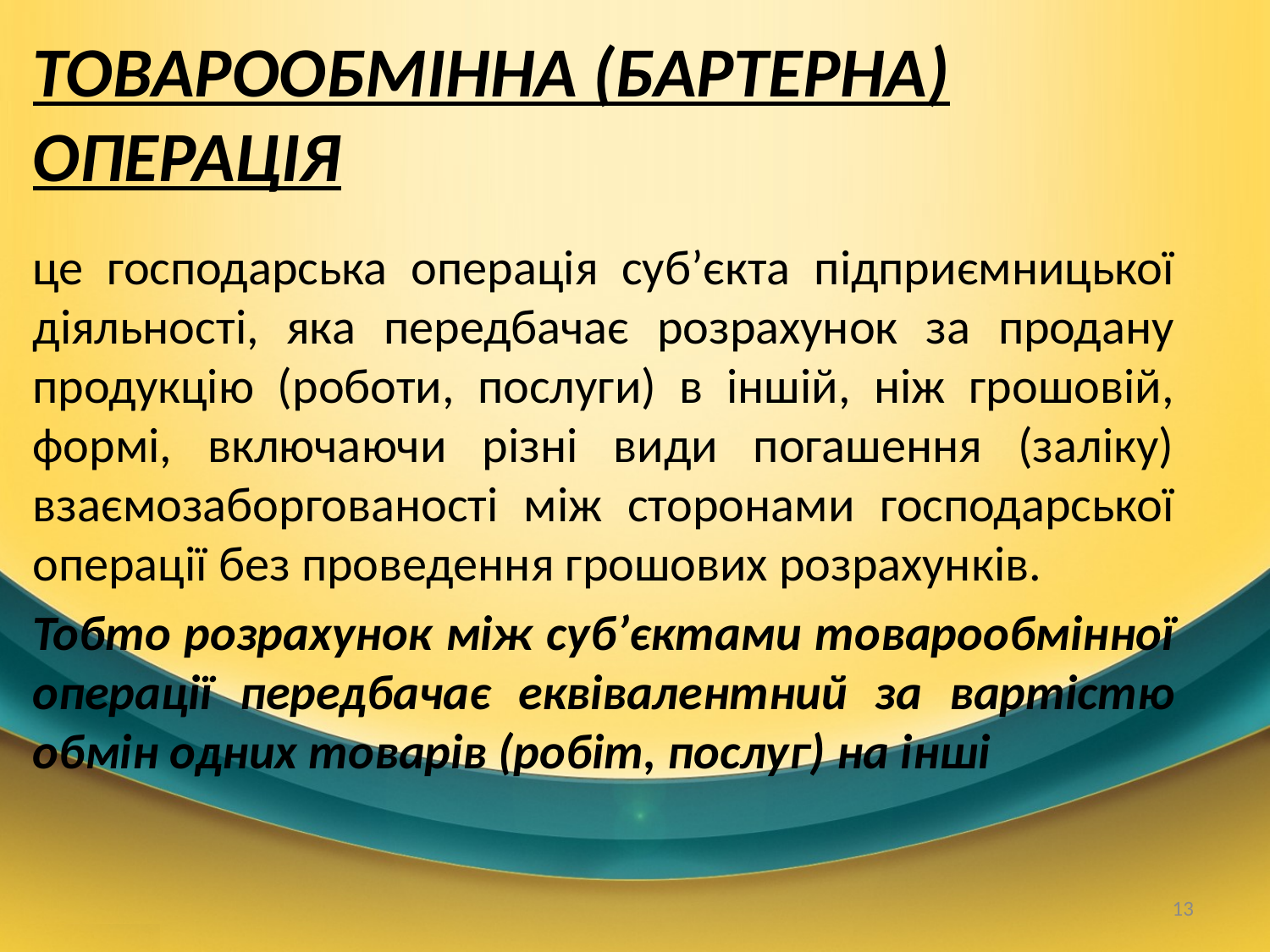

# Товарообмінна (бартерна) операція
це господарська операція суб’єкта підприємницької діяльності, яка передбачає розрахунок за продану продукцію (роботи, послуги) в іншій, ніж грошовій, формі, включаючи різні види погашення (заліку) взаємозаборгованості між сторонами господарської операції без проведення грошових розрахунків.
Тобто розрахунок між суб’єктами товарообмінної операції передбачає еквівалентний за вартістю обмін одних товарів (робіт, послуг) на інші
13